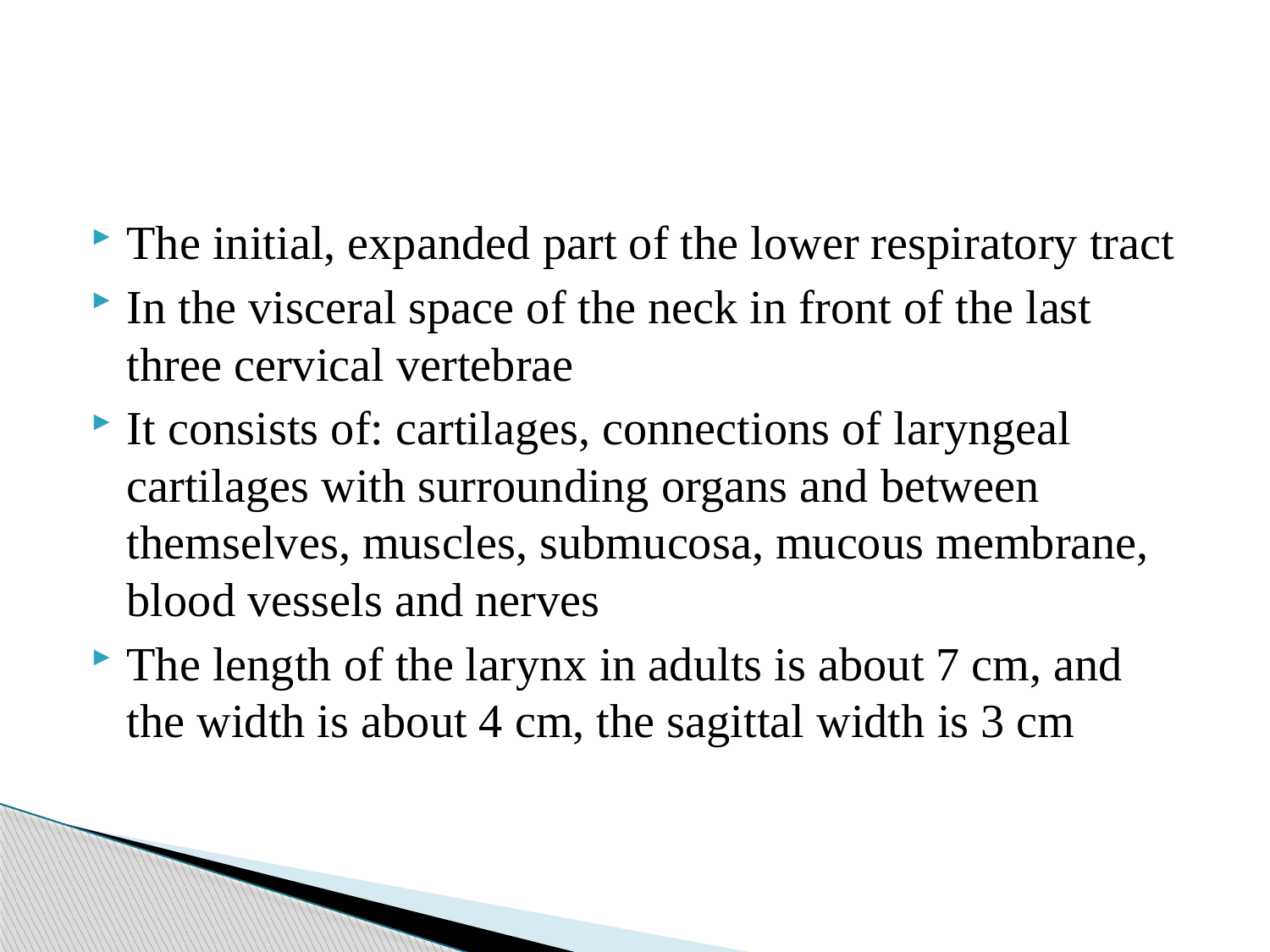

#
The initial, expanded part of the lower respiratory tract
In the visceral space of the neck in front of the last three cervical vertebrae
It consists of: cartilages, connections of laryngeal cartilages with surrounding organs and between themselves, muscles, submucosa, mucous membrane, blood vessels and nerves
The length of the larynx in adults is about 7 cm, and the width is about 4 cm, the sagittal width is 3 cm